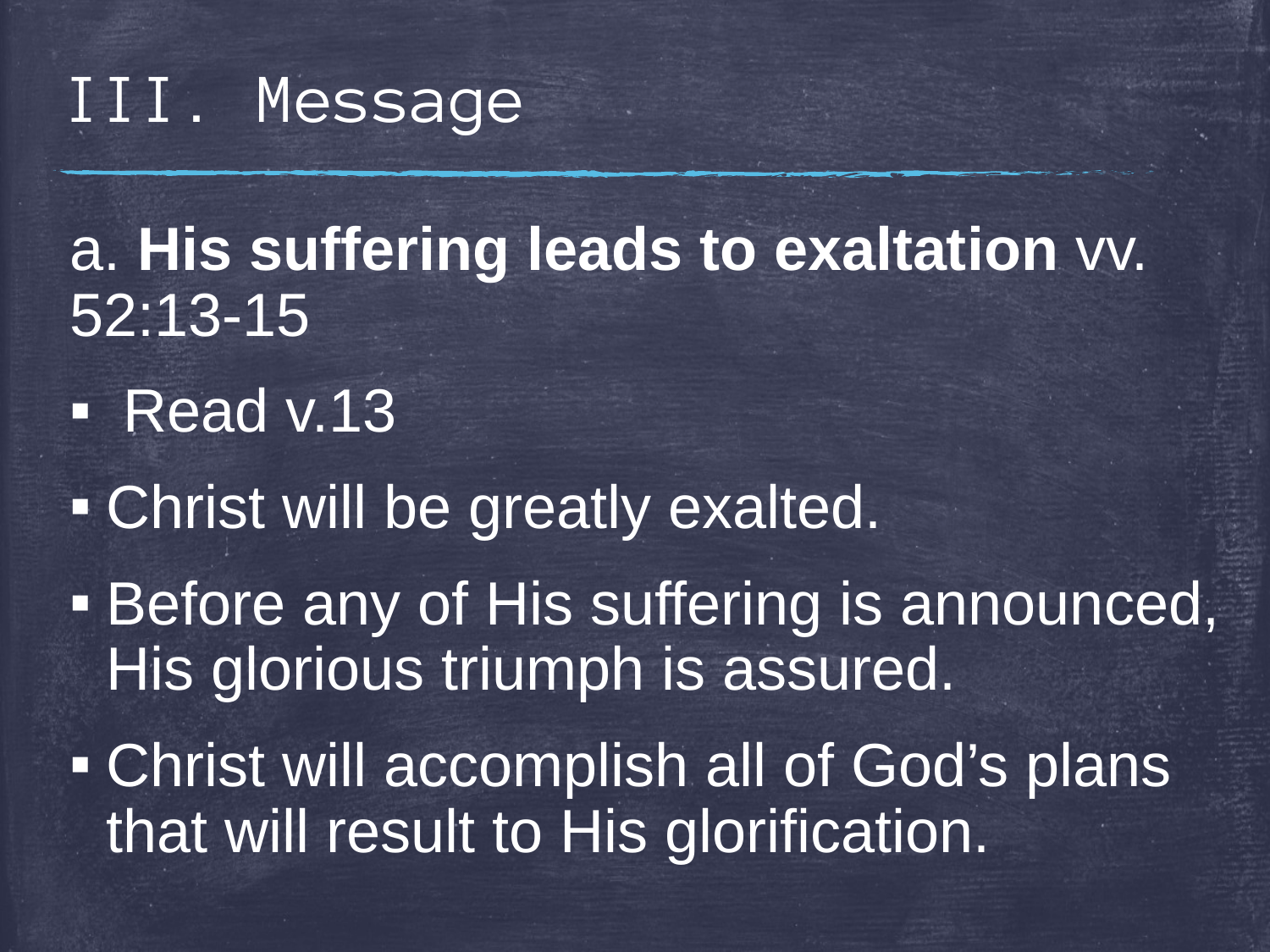

# III. Message
a. His suffering leads to exaltation vv. 52:13-15
 Read v.13
Christ will be greatly exalted.
Before any of His suffering is announced, His glorious triumph is assured.
Christ will accomplish all of God’s plans that will result to His glorification.